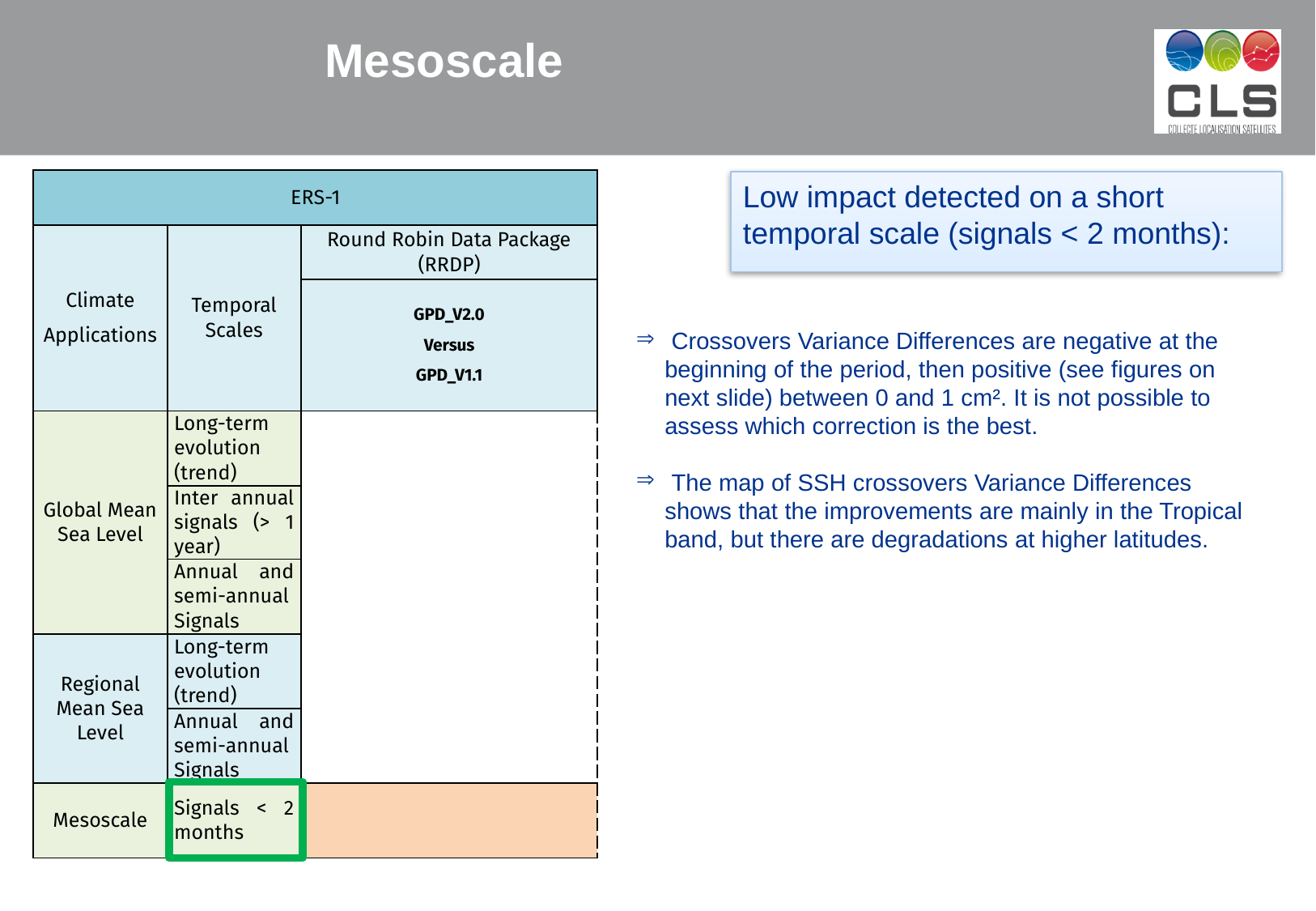

Mesoscale
| ERS-1 |  |  |
| --- | --- | --- |
| Climate Applications | Temporal Scales | Round Robin Data Package (RRDP) |
|  |  | GPD\_V2.0 Versus GPD\_V1.1 |
| Global Mean Sea Level | Long-term evolution (trend) |  |
|  | Inter annual signals (> 1 year) |  |
|  | Annual and semi-annual Signals |  |
| Regional Mean Sea Level | Long-term evolution (trend) |  |
|  | Annual and semi-annual Signals |  |
| Mesoscale | Signals < 2 months |  |
Low impact detected on a short temporal scale (signals < 2 months):

 Crossovers Variance Differences are negative at the beginning of the period, then positive (see figures on next slide) between 0 and 1 cm². It is not possible to assess which correction is the best.

 The map of SSH crossovers Variance Differences shows that the improvements are mainly in the Tropical band, but there are degradations at higher latitudes.